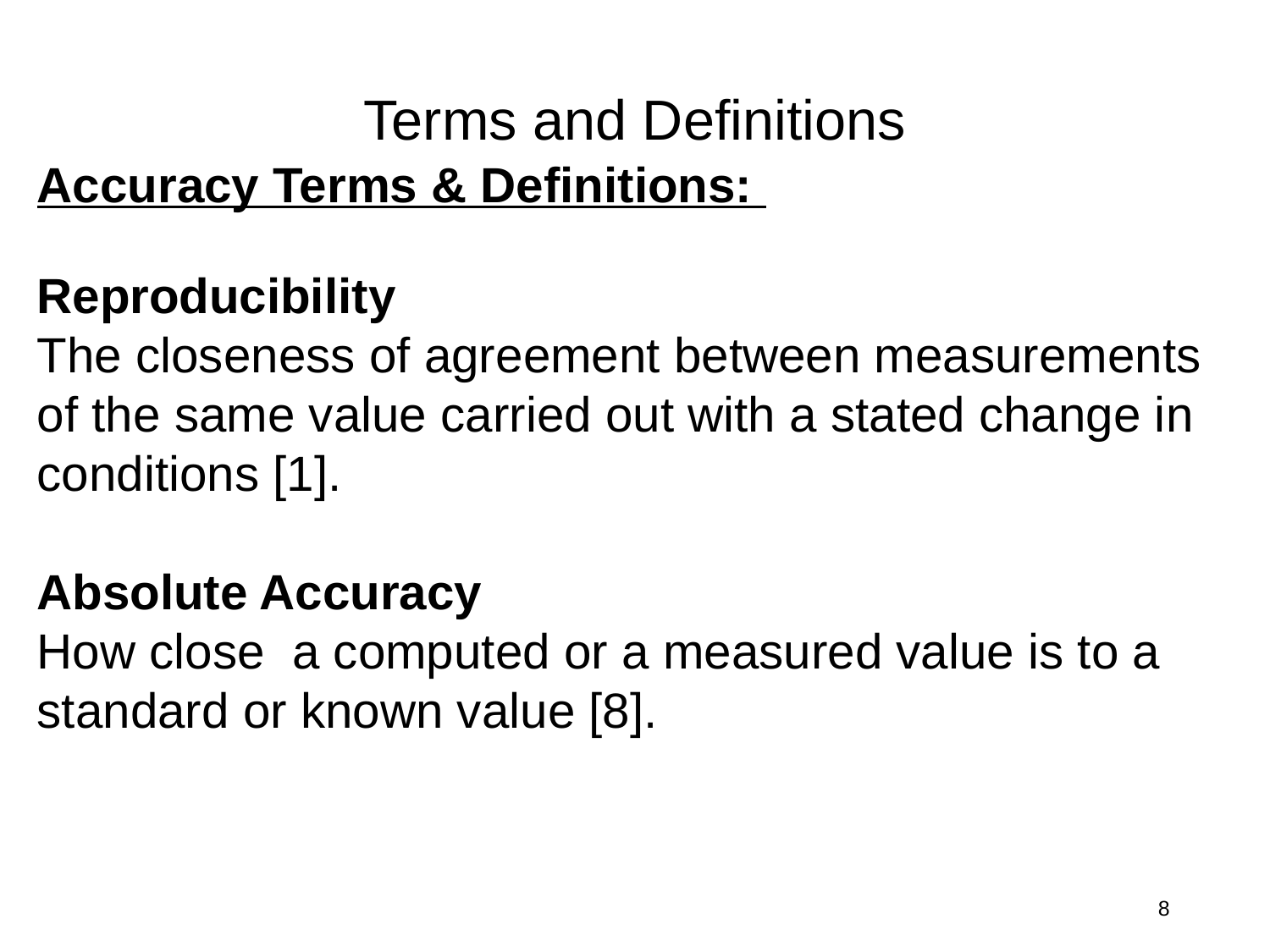

Terms and Definitions
Accuracy Terms & Definitions:
Reproducibility
The closeness of agreement between measurements of the same value carried out with a stated change in conditions [1].

Absolute Accuracy
How close  a computed or a measured value is to a standard or known value [8].

8